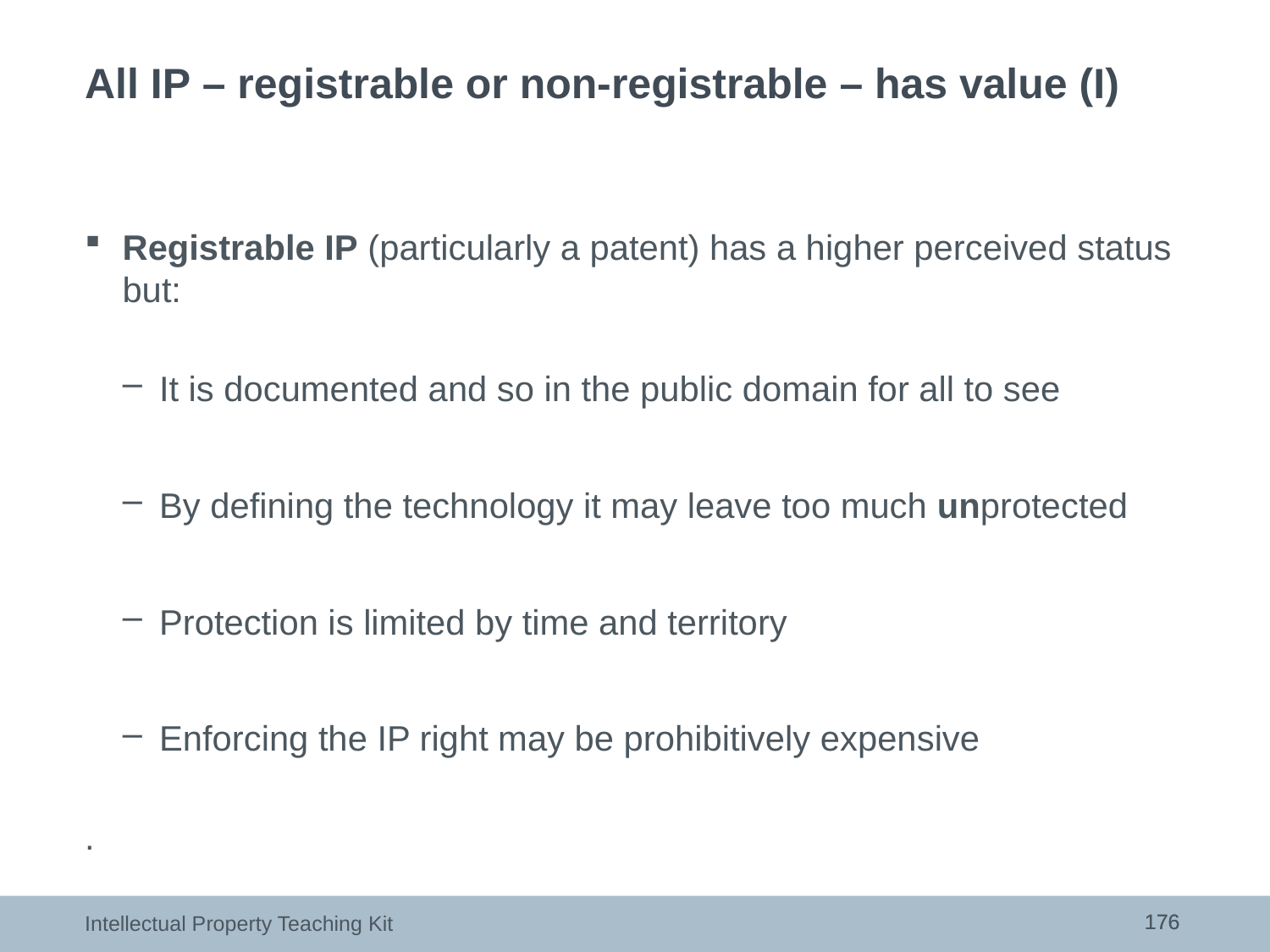

# All IP – registrable or non-registrable – has value (I)
Registrable IP (particularly a patent) has a higher perceived status but:

It is documented and so in the public domain for all to see

By defining the technology it may leave too much unprotected

Protection is limited by time and territory

Enforcing the IP right may be prohibitively expensive

.
176
176
Intellectual Property Teaching Kit